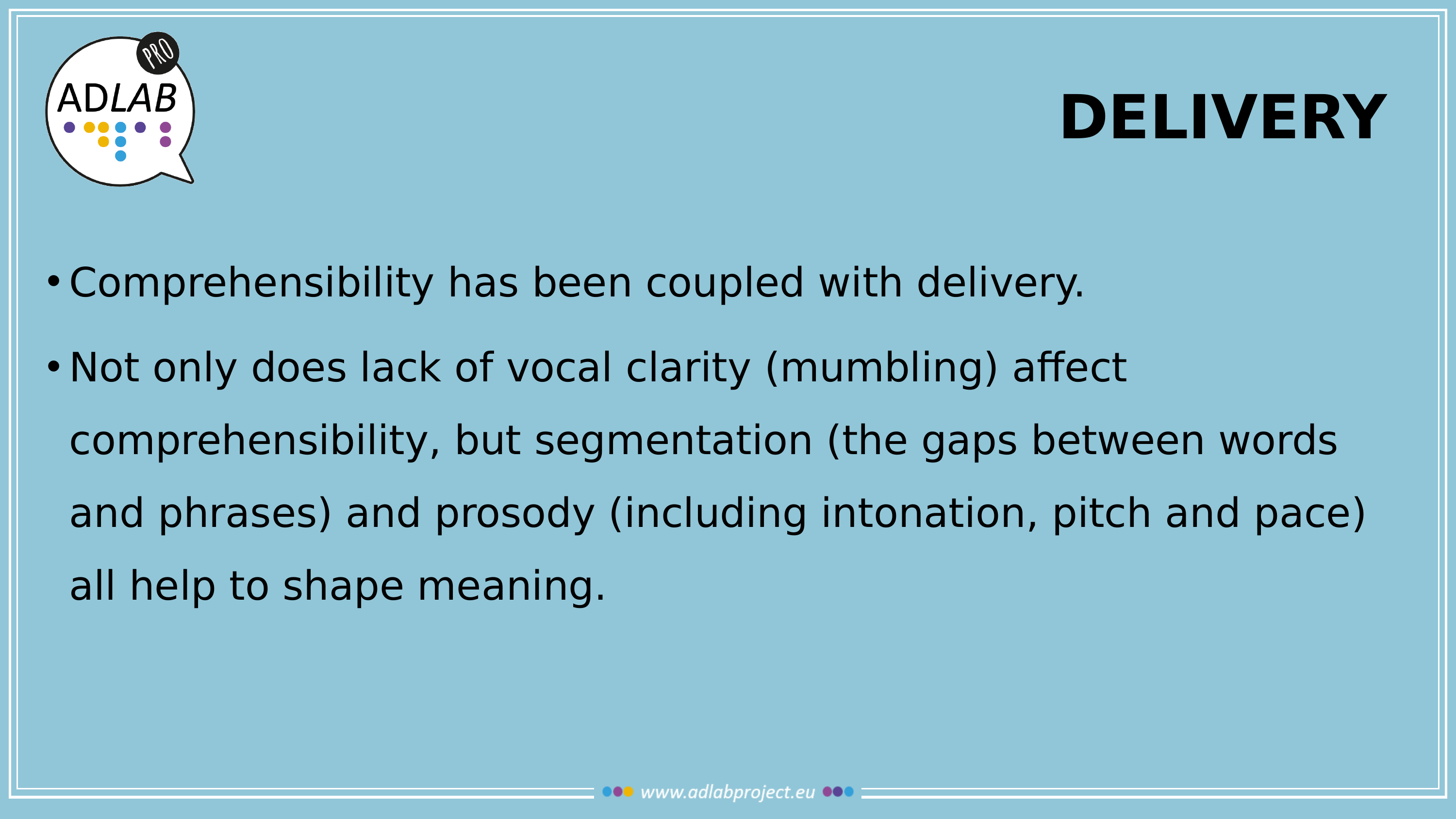

# delivery

Comprehensibility has been coupled with delivery.
Not only does lack of vocal clarity (mumbling) affect comprehensibility, but segmentation (the gaps between words and phrases) and prosody (including intonation, pitch and pace) all help to shape meaning.